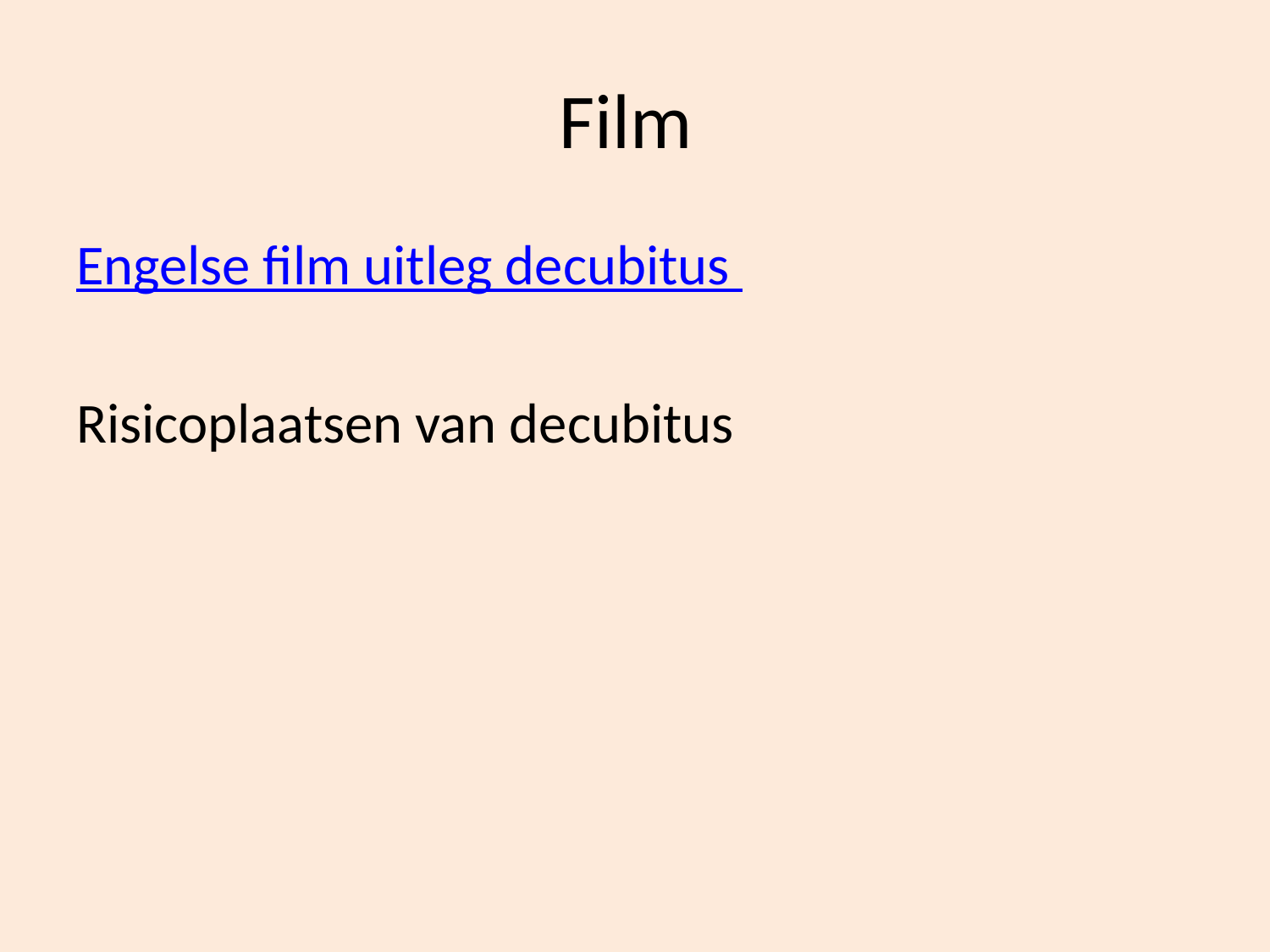

# Film
Engelse film uitleg decubitus

Risicoplaatsen van decubitus